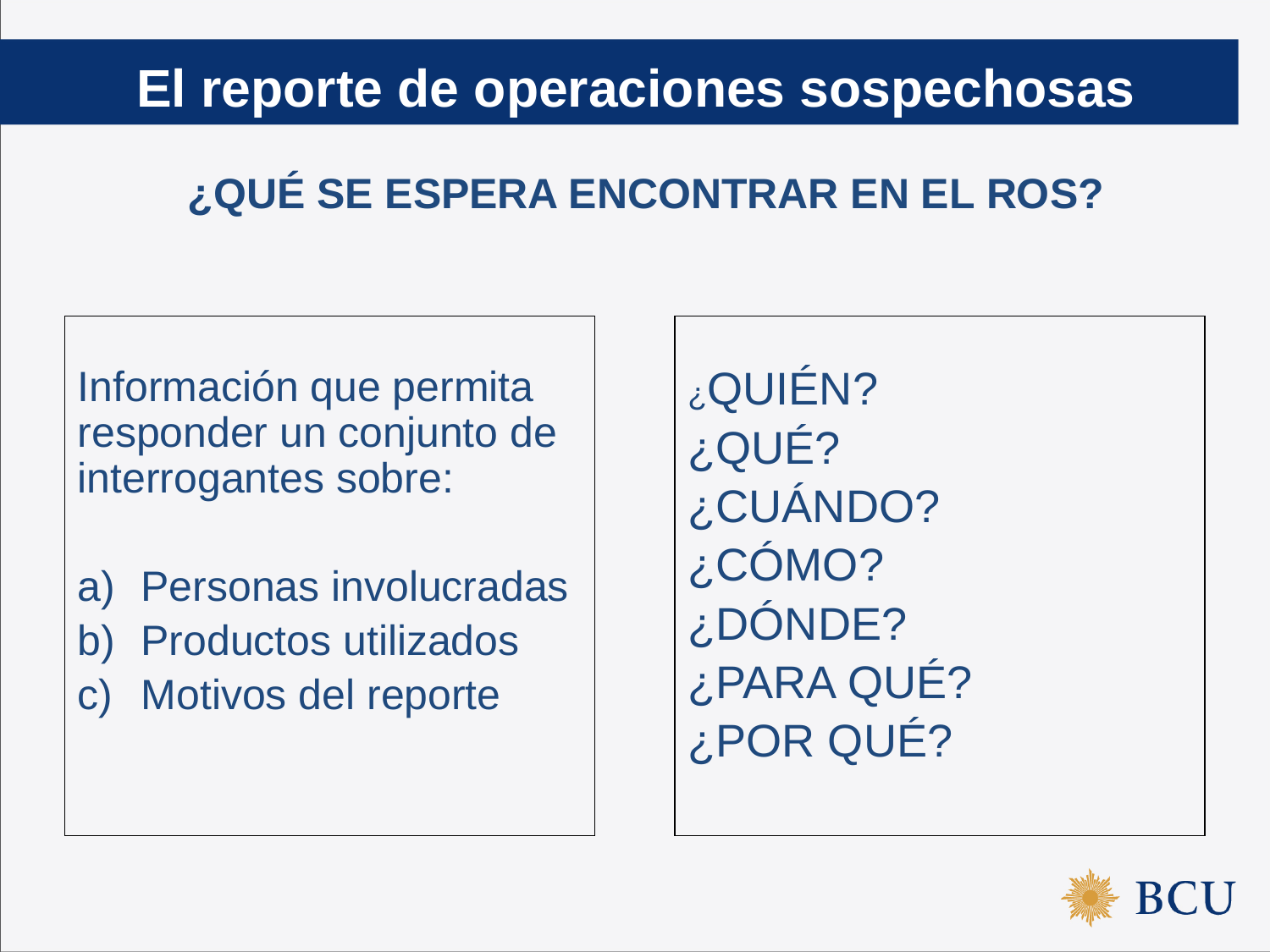

El reporte de operaciones sospechosas
	¿QUÉ SE ESPERA ENCONTRAR EN EL ROS?

Información que permita responder un conjunto de interrogantes sobre:

Personas involucradas
Productos utilizados
Motivos del reporte

¿QUIÉN?
¿QUÉ?
¿CUÁNDO?
¿CÓMO?
¿DÓNDE?
¿PARA QUÉ?
¿POR QUÉ?